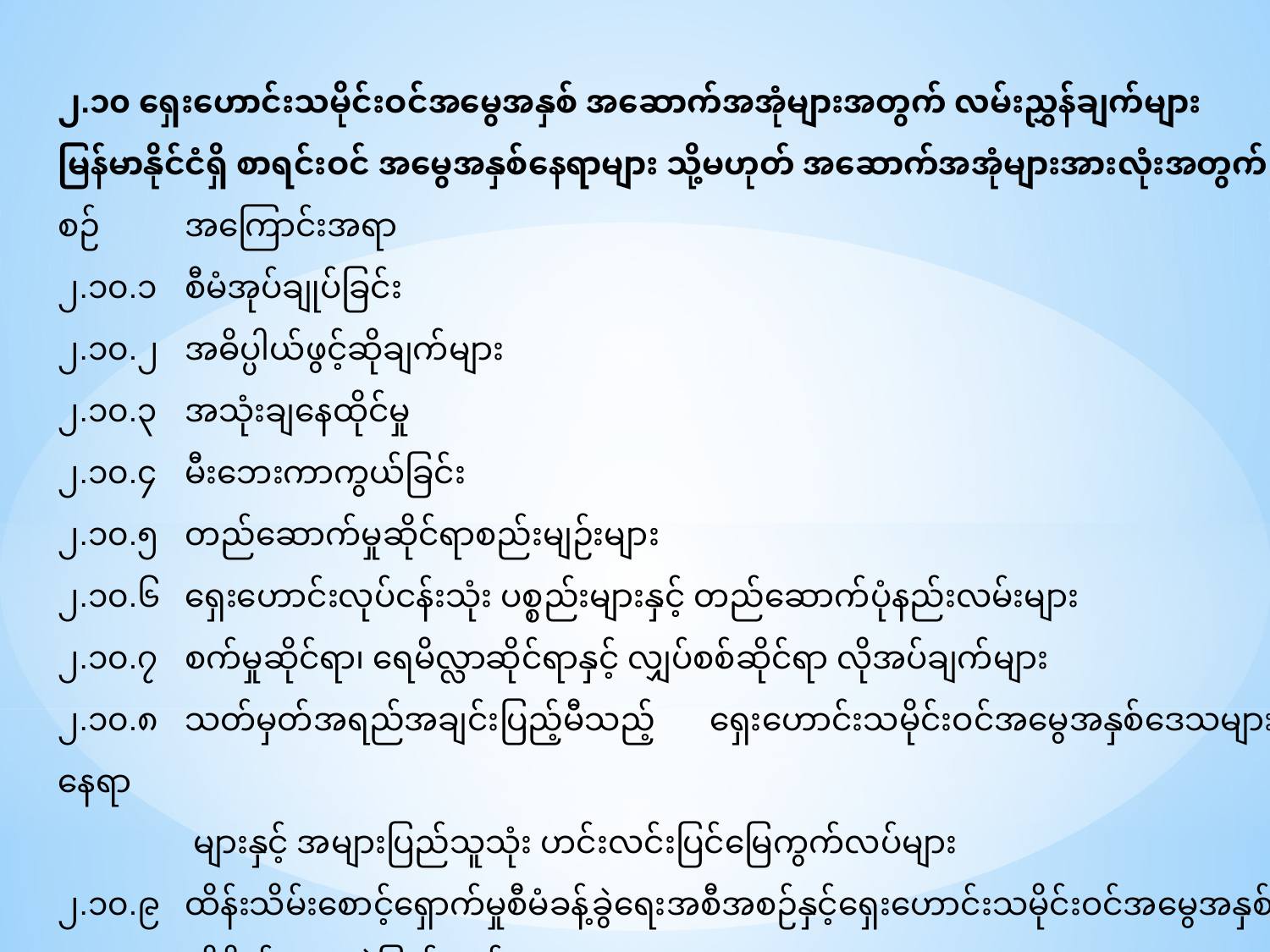

၂.၁၀ ရှေးဟောင်းသမိုင်းဝင်အမွေအနှစ် အဆောက်အအုံများအတွက် လမ်းညွှန်ချက်များ
မြန်မာနိုင်ငံရှိ စာရင်းဝင် အမွေအနှစ်နေရာများ သို့မဟုတ် အဆောက်အအုံများအားလုံးအတွက်
စဉ်	အကြောင်းအရာ
၂.၁၀.၁	စီမံအုပ်ချုပ်ခြင်း
၂.၁၀.၂	အဓိပ္ပါယ်ဖွင့်ဆိုချက်များ
၂.၁၀.၃	အသုံးချနေထိုင်မှု
၂.၁၀.၄	မီးဘေးကာကွယ်ခြင်း
၂.၁၀.၅	တည်ဆောက်မှုဆိုင်ရာစည်းမျဉ်းများ
၂.၁၀.၆	ရှေးဟောင်းလုပ်ငန်းသုံး ပစ္စည်းများနှင့် တည်ဆောက်ပုံနည်းလမ်းများ
၂.၁၀.၇	စက်မှုဆိုင်ရာ၊ ရေမိလ္လာဆိုင်ရာနှင့် လျှပ်စစ်ဆိုင်ရာ လိုအပ်ချက်များ
၂.၁၀.၈	သတ်မှတ်အရည်အချင်းပြည့်မီသည့် ရှေးဟောင်းသမိုင်းဝင်အမွေအနှစ်ဒေသများ၊နေရာ
	 များနှင့် အများပြည်သူသုံး ဟင်းလင်းပြင်မြေကွက်လပ်များ
၂.၁၀.၉	ထိန်းသိမ်းစောင့်ရှောက်မှုစီမံခန့်ခွဲရေးအစီအစဉ်နှင့်ရှေးဟောင်းသမိုင်းဝင်အမွေအနှစ် 	ထိခိုက်မှု အကဲဖြတ်ချက်